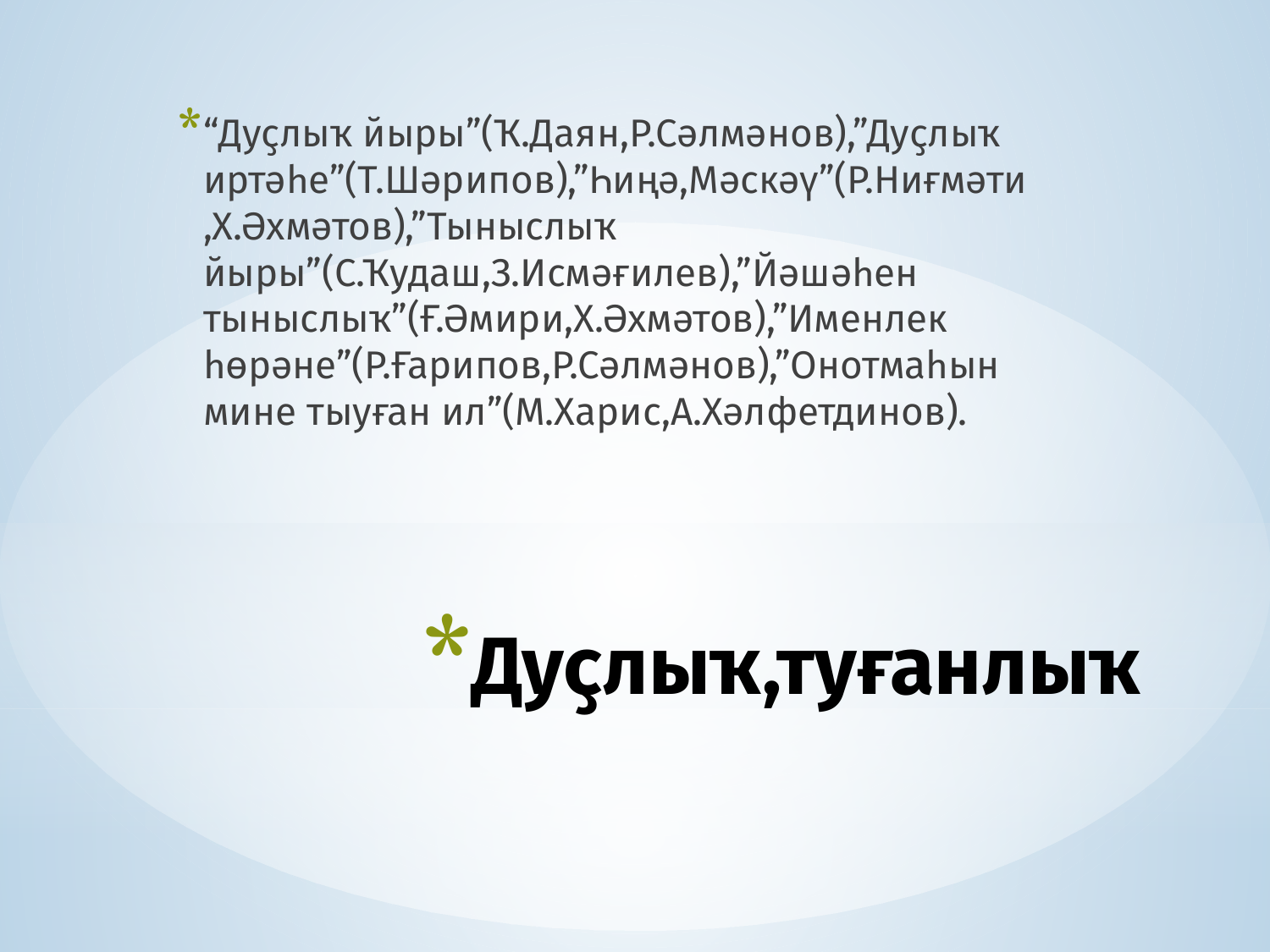

“Дуҫлыҡ йыры”(Ҡ.Даян,Р.Сәлмәнов),”Дуҫлыҡ иртәһе”(Т.Шәрипов),”Һиңә,Мәскәү”(Р.Ниғмәти,Х.Әхмәтов),”Тыныслыҡ йыры”(С.Ҡудаш,З.Исмәғилев),”Йәшәһен тыныслыҡ”(Ғ.Әмири,Х.Әхмәтов),”Именлек һөрәне”(Р.Ғарипов,Р.Сәлмәнов),”Онотмаһын мине тыуған ил”(М.Харис,А.Хәлфетдинов).

# Дуҫлыҡ,туғанлыҡ